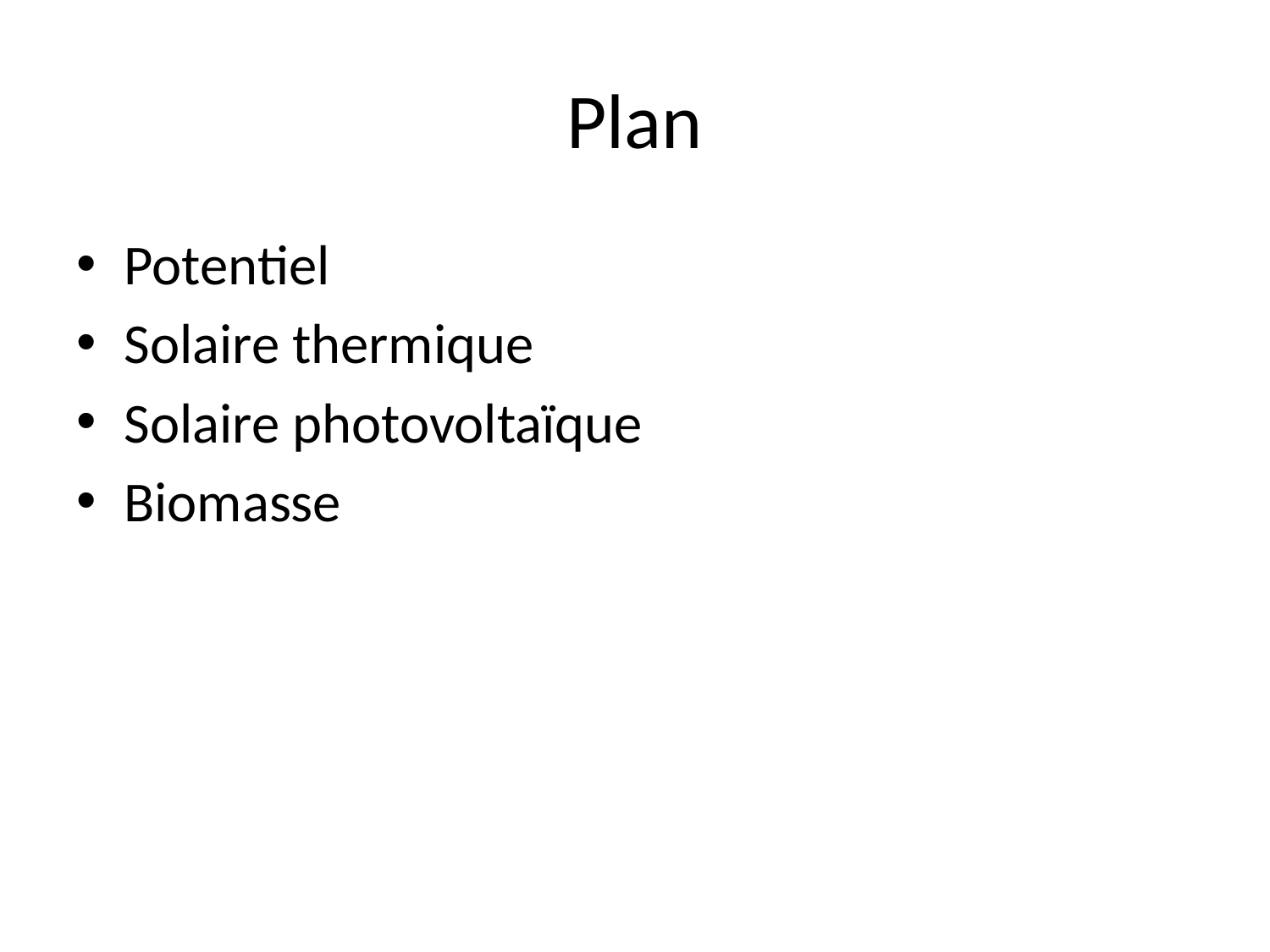

# Plan
Potentiel
Solaire thermique
Solaire photovoltaïque
Biomasse